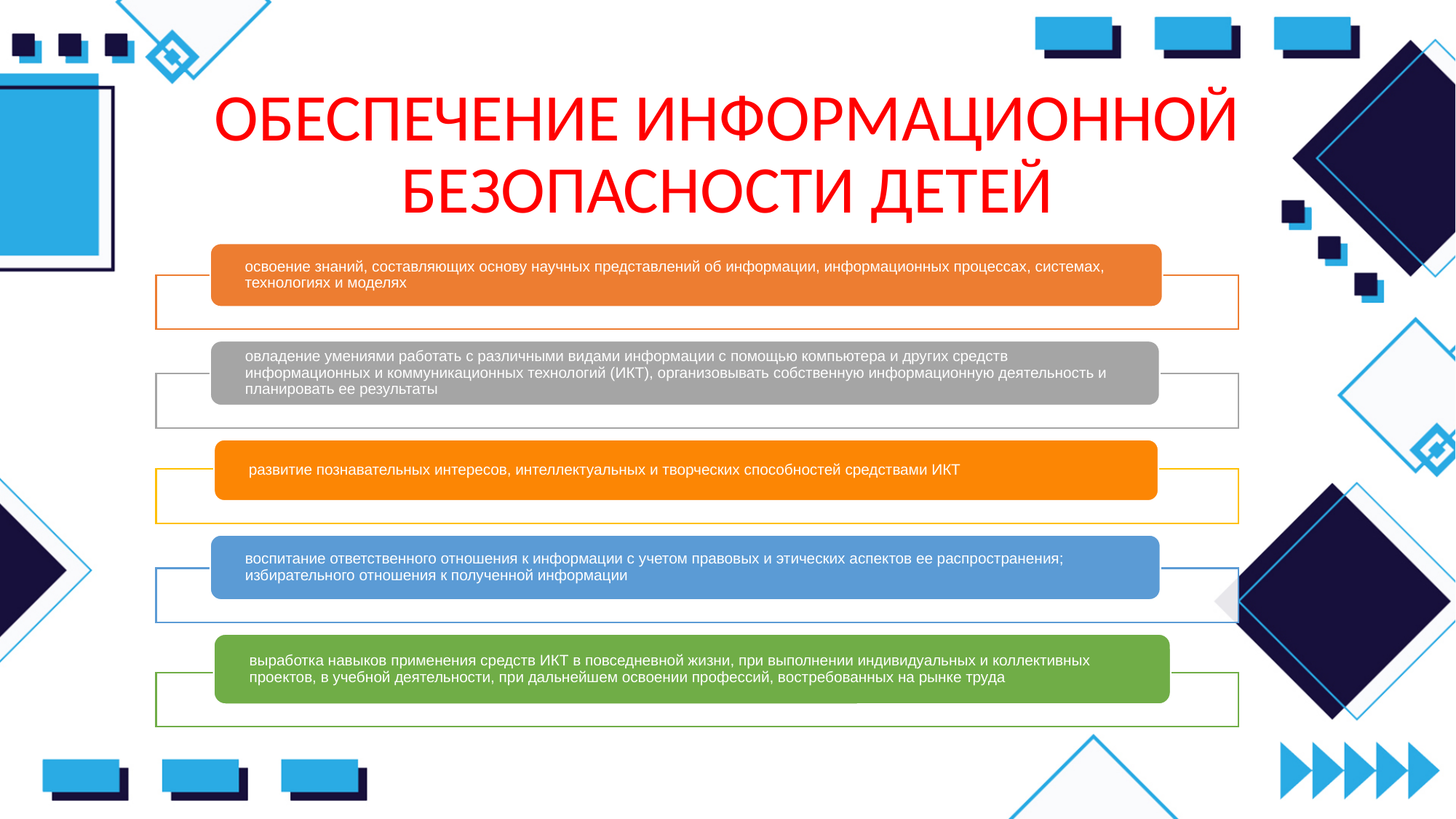

# ОБЕСПЕЧЕНИЕ ИНФОРМАЦИОННОЙ БЕЗОПАСНОСТИ ДЕТЕЙ
освоение знаний, составляющих основу научных представлений об информации, информационных процессах, системах, технологиях и моделях
овладение умениями работать с различными видами информации с помощью компьютера и других средств информационных и коммуникационных технологий (ИКТ), организовывать собственную информационную деятельность и планировать ее результаты
развитие познавательных интересов, интеллектуальных и творческих способностей средствами ИКТ
воспитание ответственного отношения к информации с учетом правовых и этических аспектов ее распространения; избирательного отношения к полученной информации
выработка навыков применения средств ИКТ в повседневной жизни, при выполнении индивидуальных и коллективных проектов, в учебной деятельности, при дальнейшем освоении профессий, востребованных на рынке труда